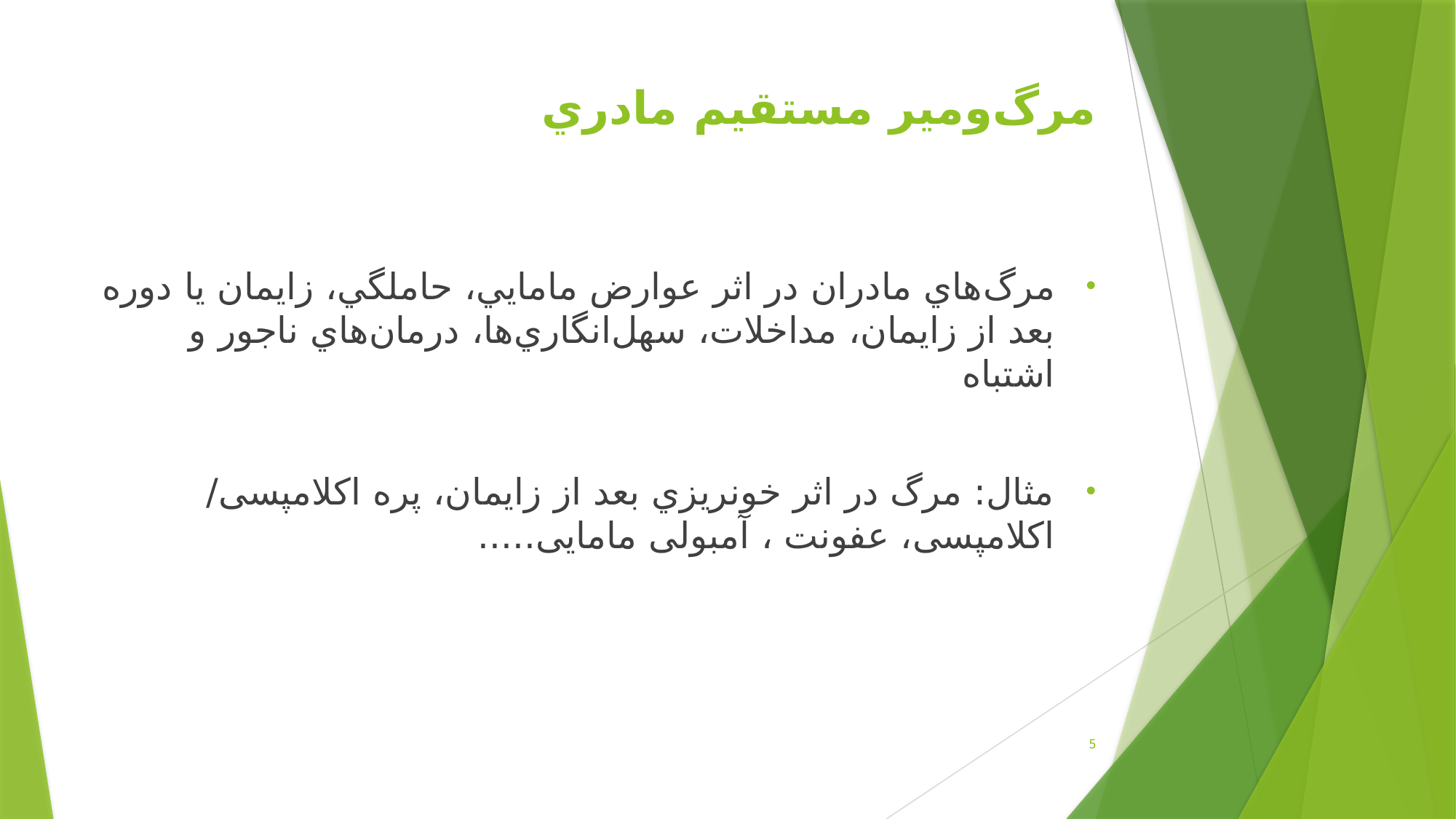

# مرگ‌ومير مستقيم مادري
مرگ‌هاي مادران در اثر عوارض مامايي، حاملگي، زايمان يا دوره بعد از زايمان، مداخلات، سهل‌انگاري‌ها، درمان‌هاي ناجور و اشتباه

مثال: مرگ در اثر خونريزي بعد از زايمان، پره اکلامپسی/ اکلامپسی، عفونت ، آمبولی مامایی.....
5